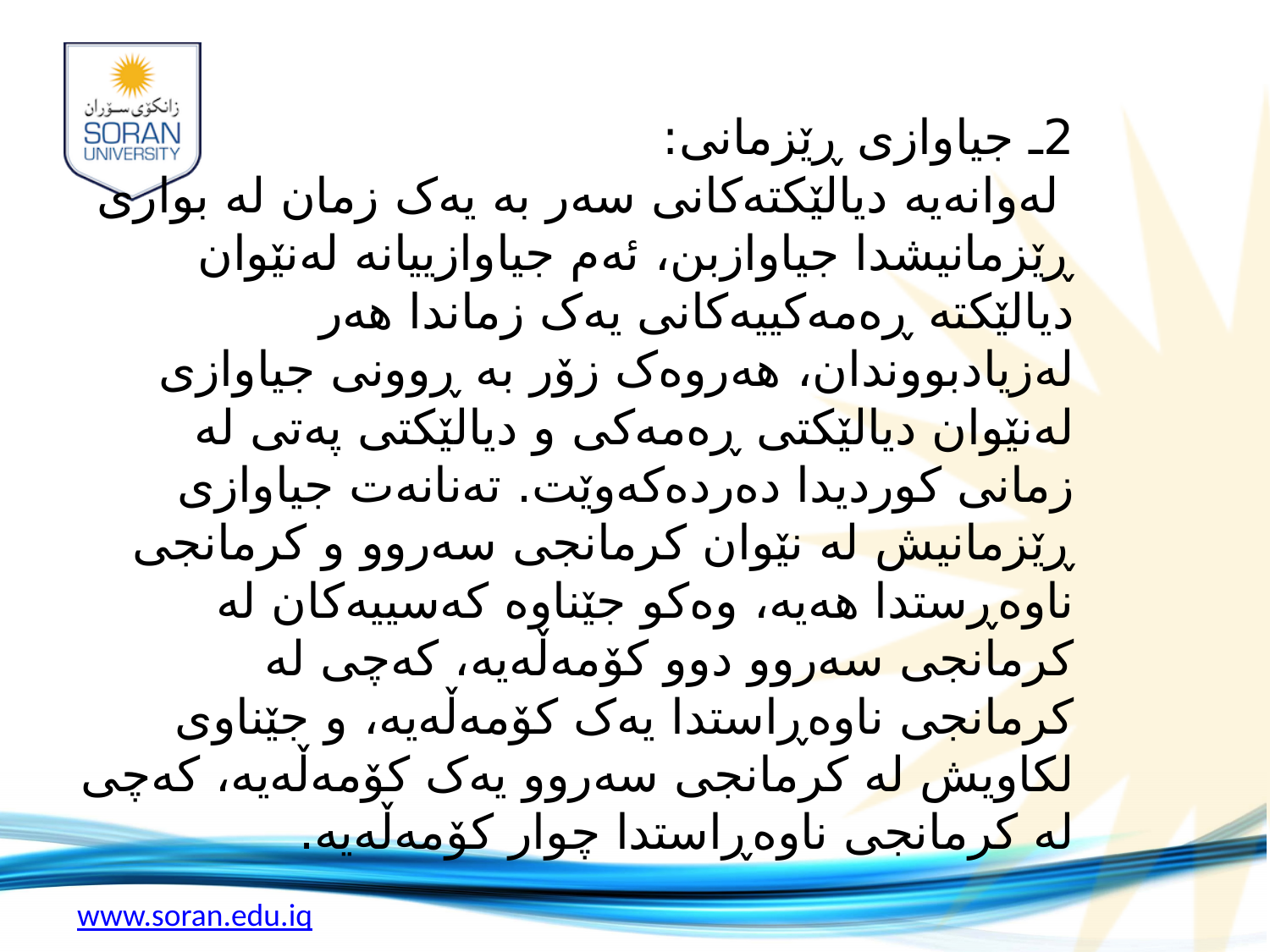

# 2ـ جیاوازى ڕێزمانى: لەوانەیە دیالێکتەکانى سەر بە یەک زمان لە بوارى ڕێزمانیشدا جیاوازبن، ئەم جیاوازییانە لەنێوان دیالێکتە ڕەمەکییەکانى یەک زماندا هەر لەزیادبووندان، هەروەک زۆر بە ڕوونى جیاوازى لەنێوان دیالێکتى ڕەمەکى و دیالێکتى پەتى لە زمانى کوردیدا دەردەکەوێت. تەنانەت جیاوازى ڕێزمانیش لە نێوان کرمانجى سەروو و کرمانجى ناوەڕستدا هەیە، وەکو جێناوە کەسییەکان لە کرمانجى سەروو دوو کۆمەڵەیە، کەچى لە کرمانجى ناوەڕاستدا یەک کۆمەڵەیە، و جێناوى لکاویش لە کرمانجى سەروو یەک کۆمەڵەیە، کەچى لە کرمانجى ناوەڕاستدا چوار کۆمەڵەیە.